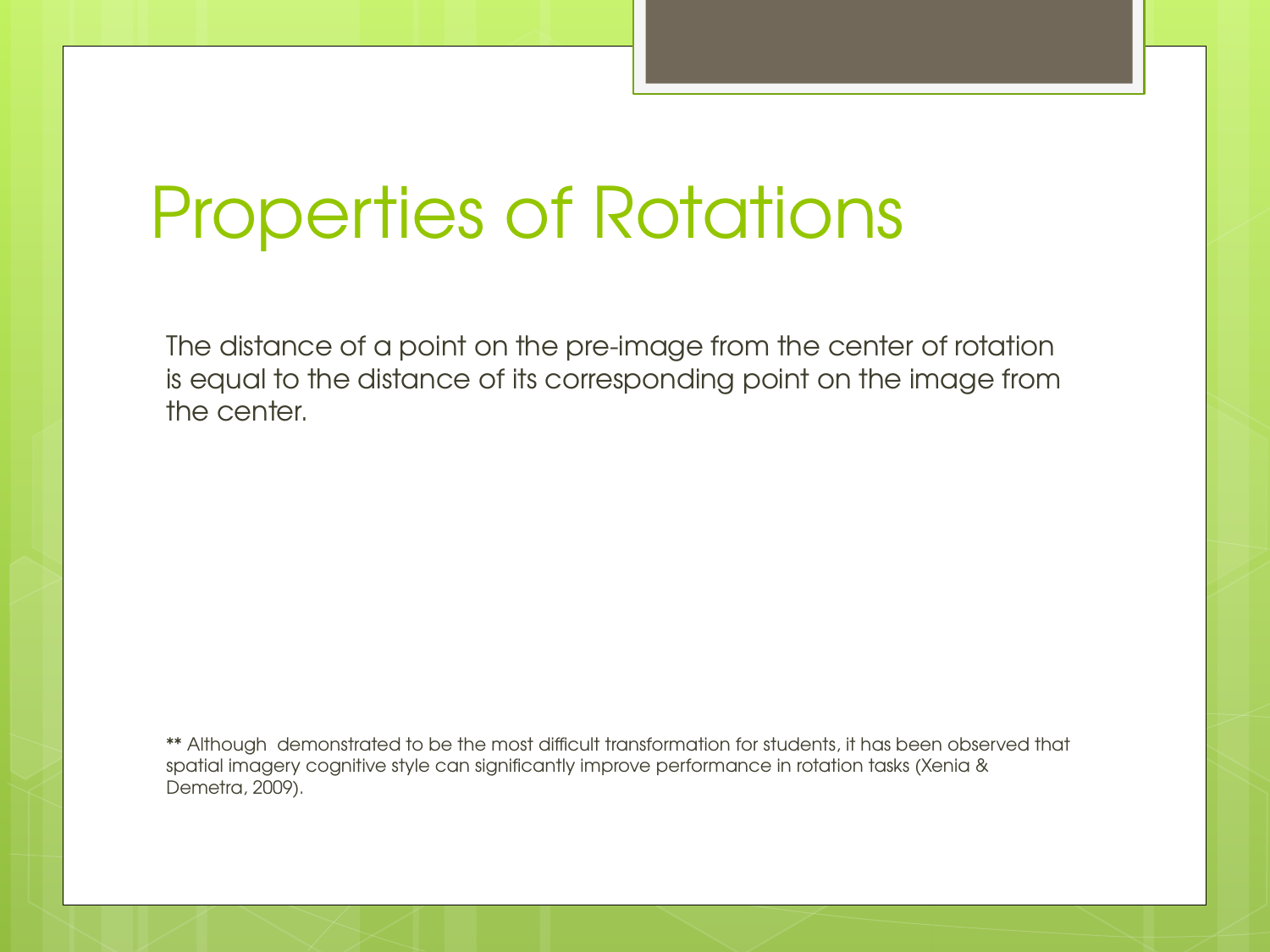

# Properties of Rotations
The distance of a point on the pre-image from the center of rotation is equal to the distance of its corresponding point on the image from the center.

** Although  demonstrated to be the most difficult transformation for students, it has been observed that spatial imagery cognitive style can significantly improve performance in rotation tasks (Xenia & Demetra, 2009).